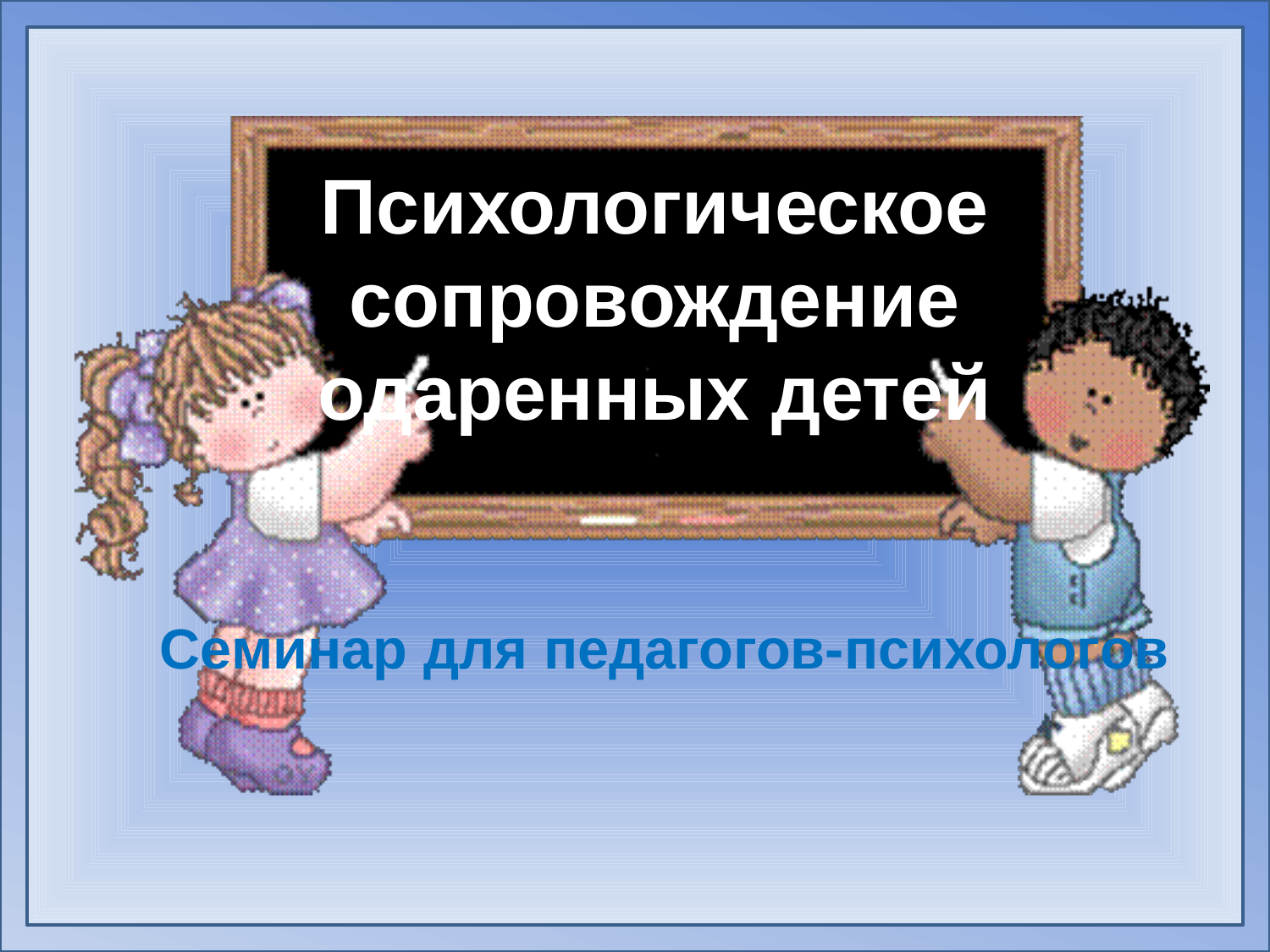

# Психологическое сопровождение одаренных детей
Семинар для педагогов-психологов